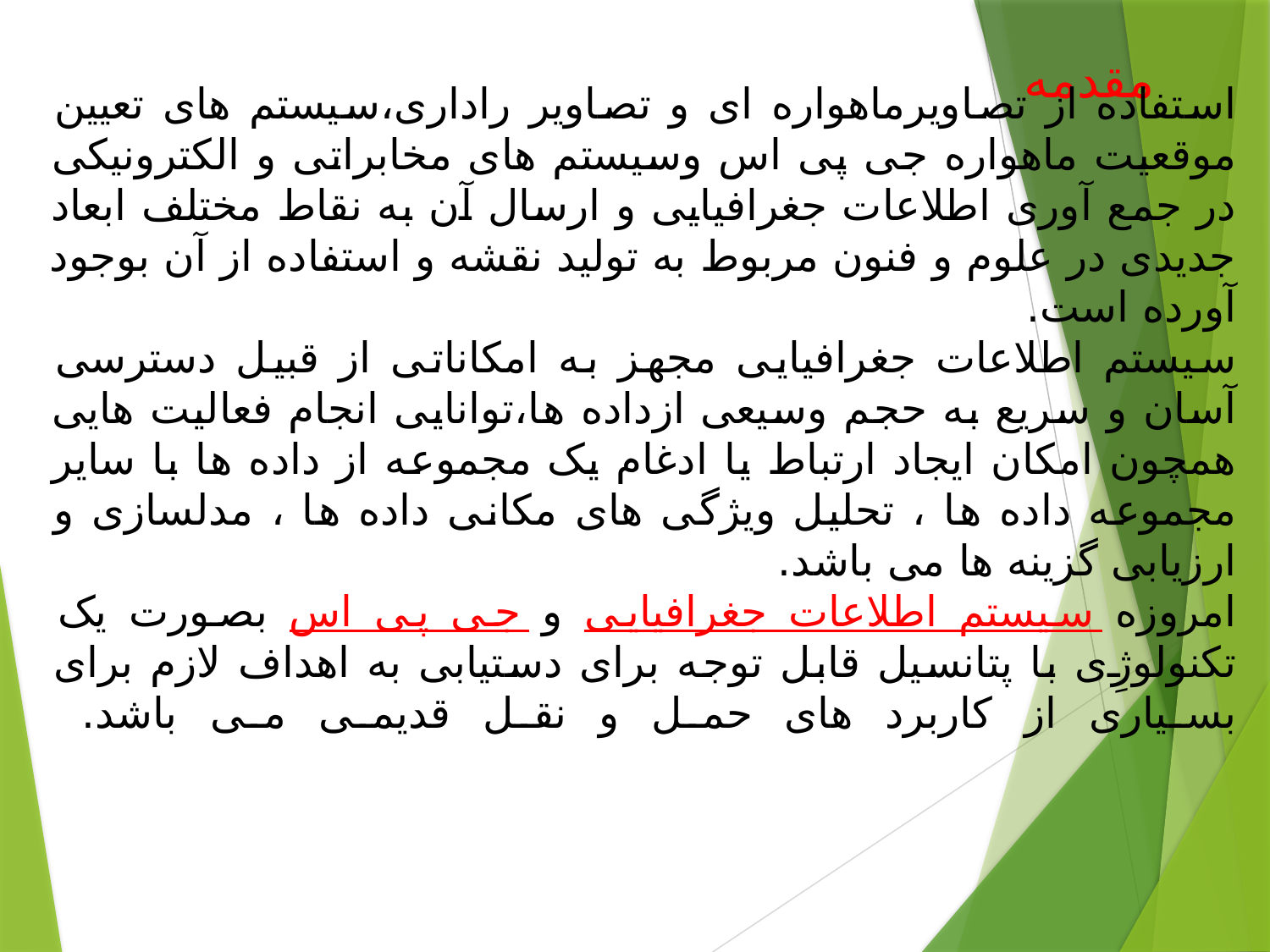

# مقدمه
استفاده از تصاویرماهواره ای و تصاویر راداری،سیستم های تعیین موقعیت ماهواره جی پی اس وسیستم های مخابراتی و الکترونیکی در جمع آوری اطلاعات جغرافیایی و ارسال آن به نقاط مختلف ابعاد جدیدی در علوم و فنون مربوط به تولید نقشه و استفاده از آن بوجود آورده است.
سیستم اطلاعات جغرافیایی مجهز به امکاناتی از قبیل دسترسی آسان و سریع به حجم وسیعی ازداده ها،توانایی انجام فعالیت هایی همچون امکان ایجاد ارتباط یا ادغام یک مجموعه از داده ها با سایر مجموعه داده ها ، تحلیل ویژگی های مکانی داده ها ، مدلسازی و ارزیابی گزینه ها می باشد.
امروزه سیستم اطلاعات جغرافیایی و جی پی اس بصورت یک تکنولوژِی با پتانسیل قابل توجه برای دستیابی به اهداف لازم برای بسیاری از کاربرد های حمل و نقل قدیمی می باشد.